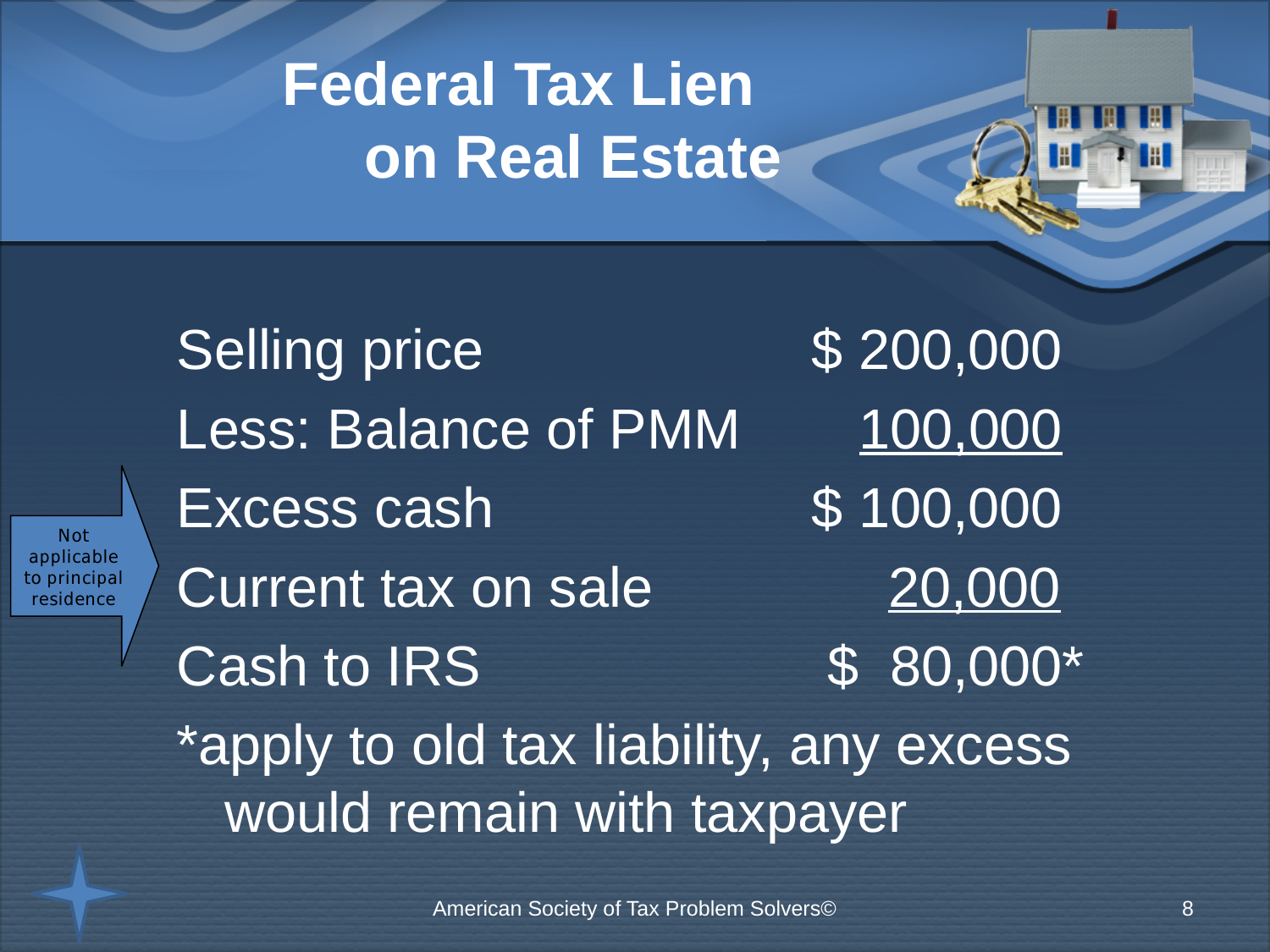

# Federal Tax Lien on Real Estate
Selling price			$ 200,000
Less: Balance of PMM	   100,000
Excess cash			$ 100,000
Current tax on sale               20,000
Cash to IRS			 $  80,000*
*apply to old tax liability, any excess would remain with taxpayer

Not applicable to principal residence

American Society of Tax Problem Solvers©
8